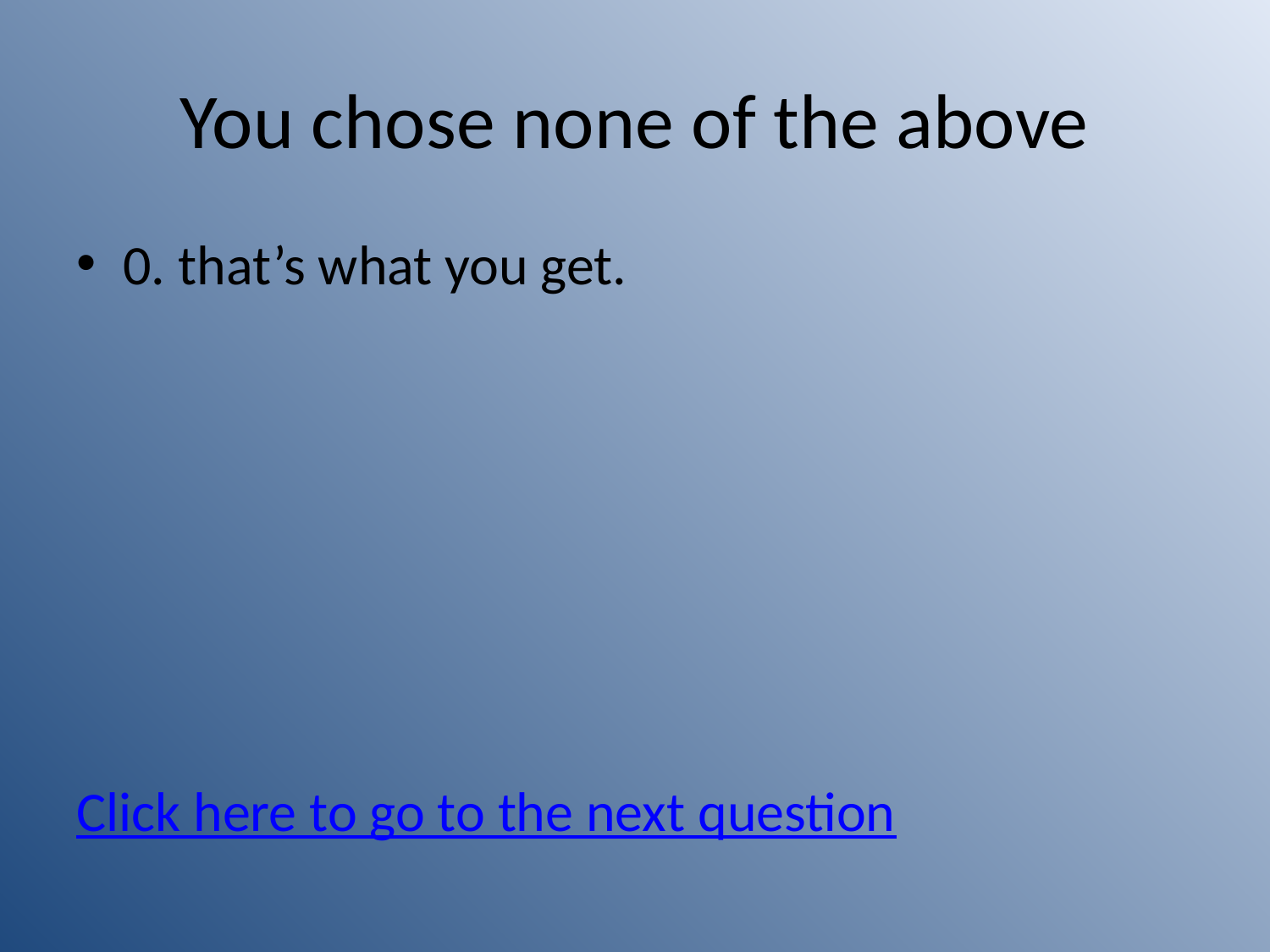

# You chose none of the above
0. that’s what you get.

Click here to go to the next question